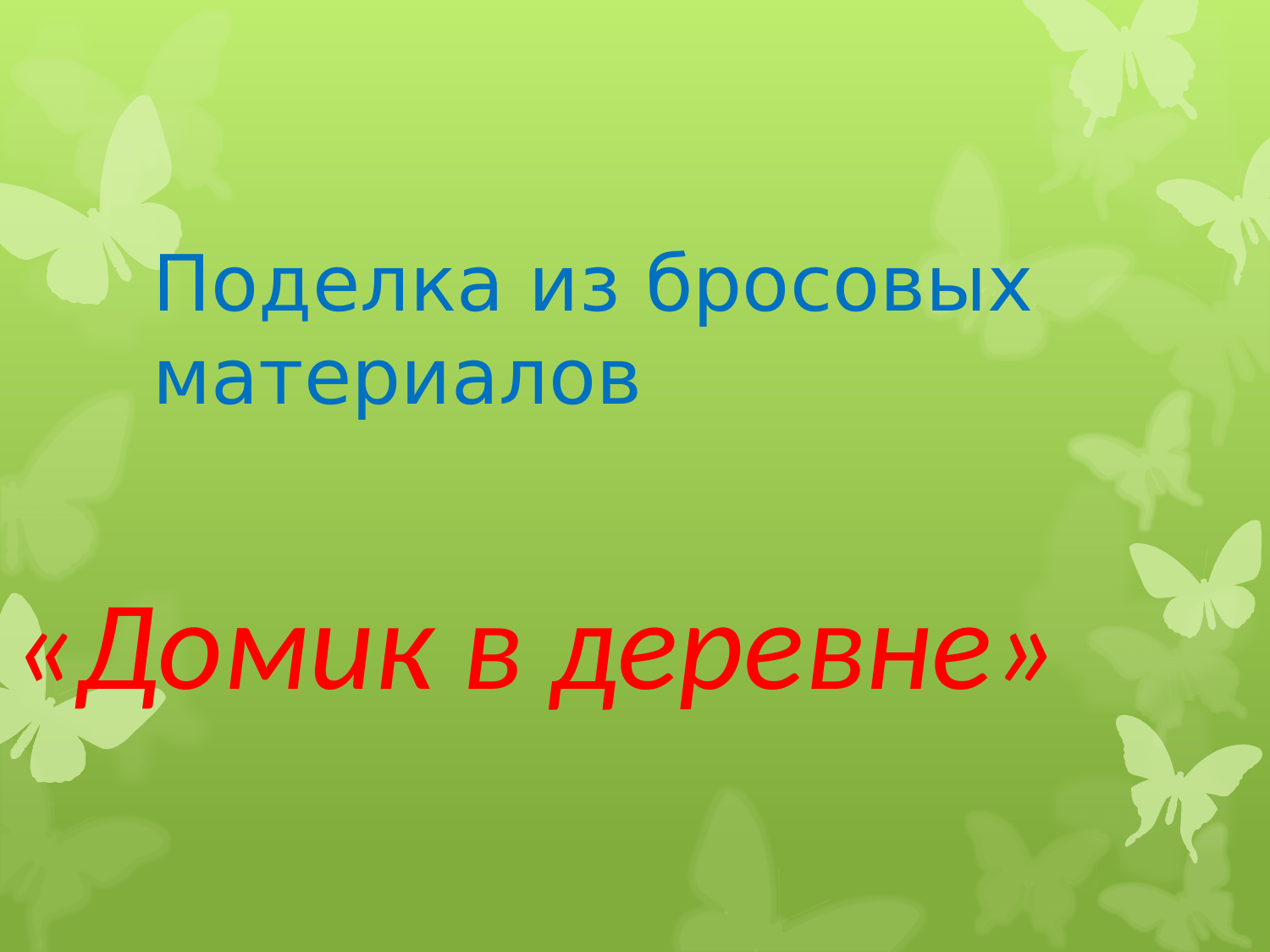

# Поделка из бросовых материалов
«Домик в деревне»